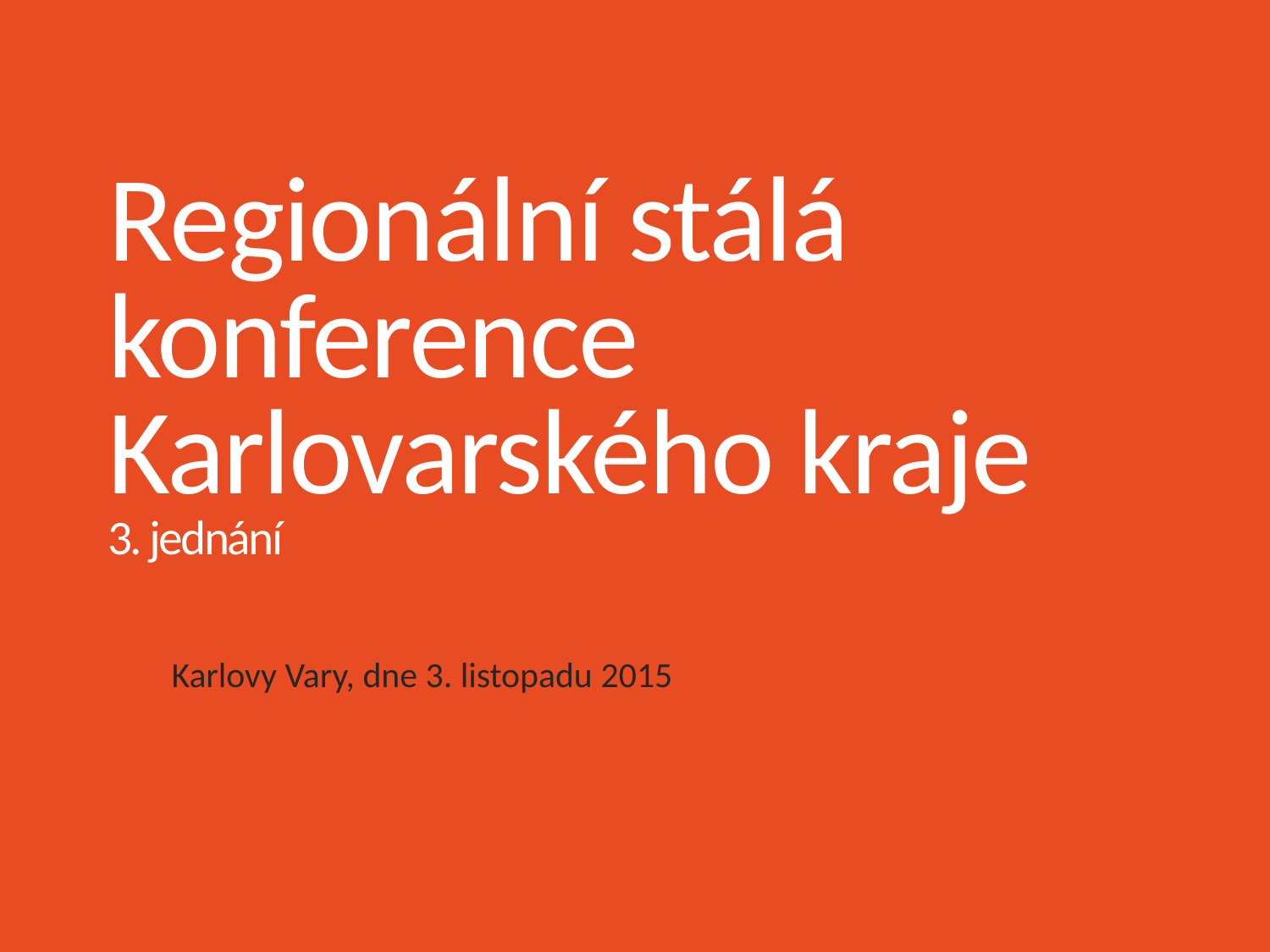

# Regionální stálá konference Karlovarského kraje 3. jednání

Karlovy Vary, dne 3. listopadu 2015